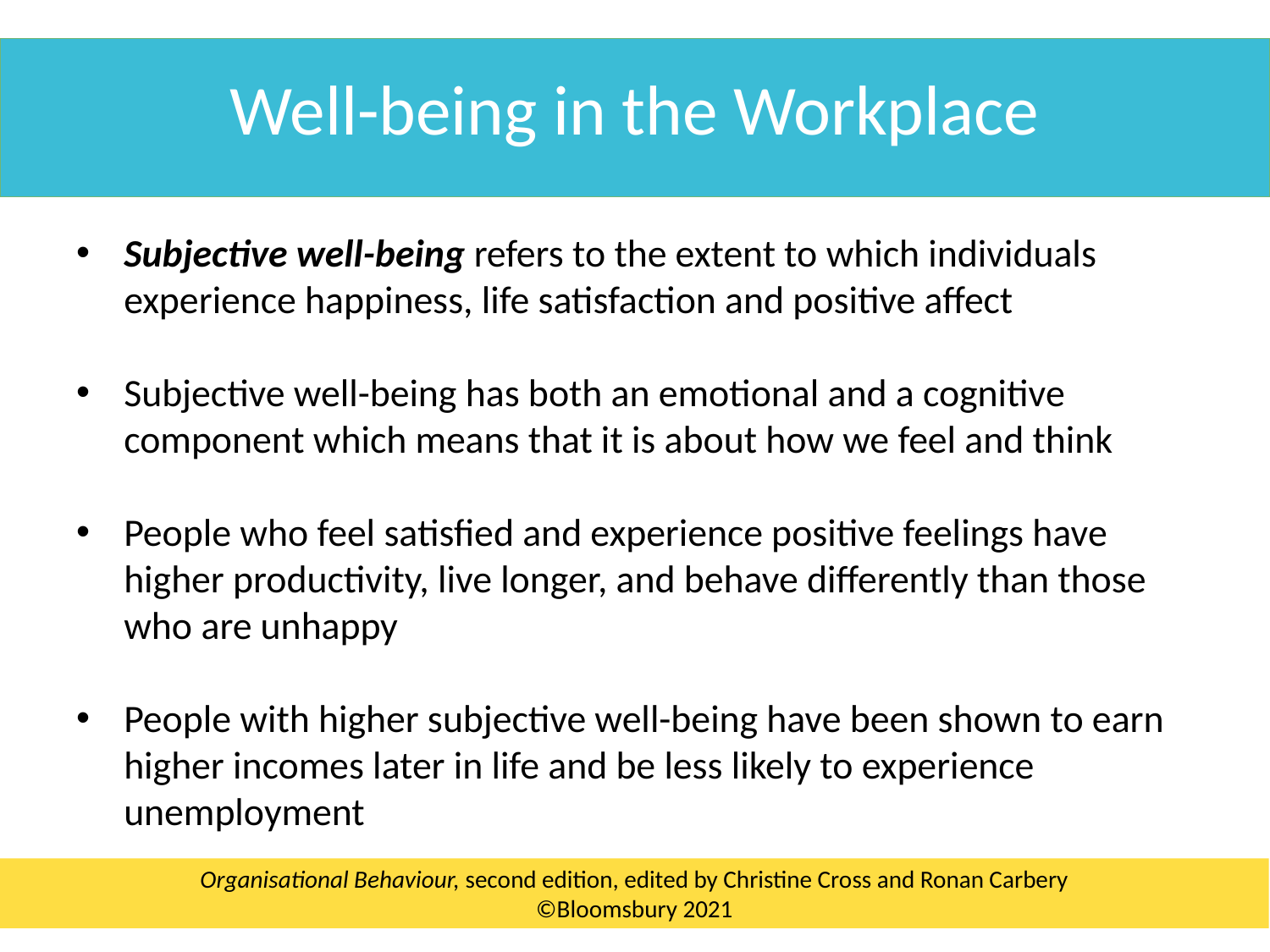

Well-being in the Workplace
Subjective well-being refers to the extent to which individuals experience happiness, life satisfaction and positive affect

Subjective well-being has both an emotional and a cognitive component which means that it is about how we feel and think

People who feel satisfied and experience positive feelings have higher productivity, live longer, and behave differently than those who are unhappy

People with higher subjective well-being have been shown to earn higher incomes later in life and be less likely to experience unemployment